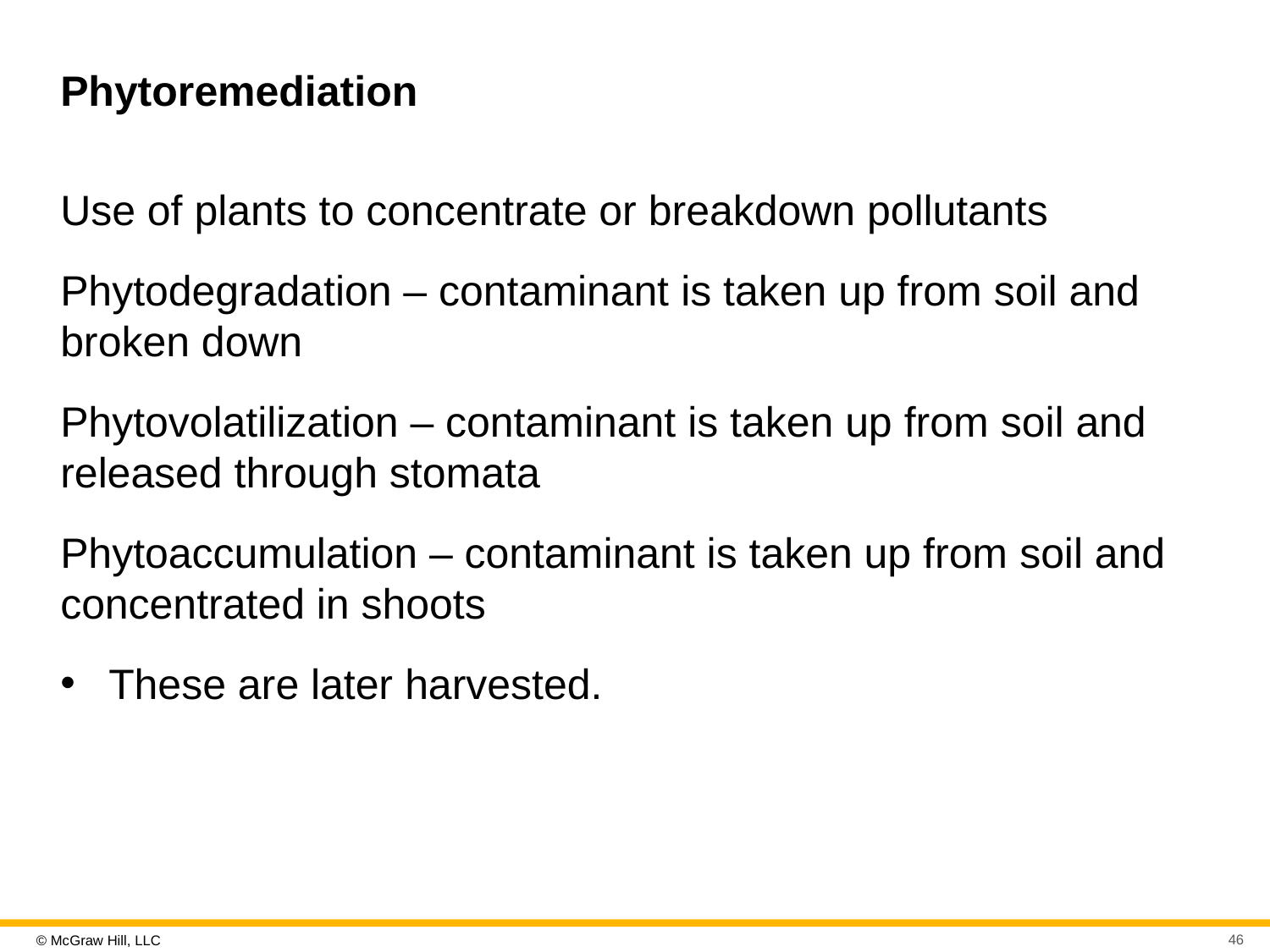

# Phytoremediation
Use of plants to concentrate or breakdown pollutants
Phytodegradation – contaminant is taken up from soil and broken down
Phytovolatilization – contaminant is taken up from soil and released through stomata
Phytoaccumulation – contaminant is taken up from soil and concentrated in shoots
These are later harvested.
46